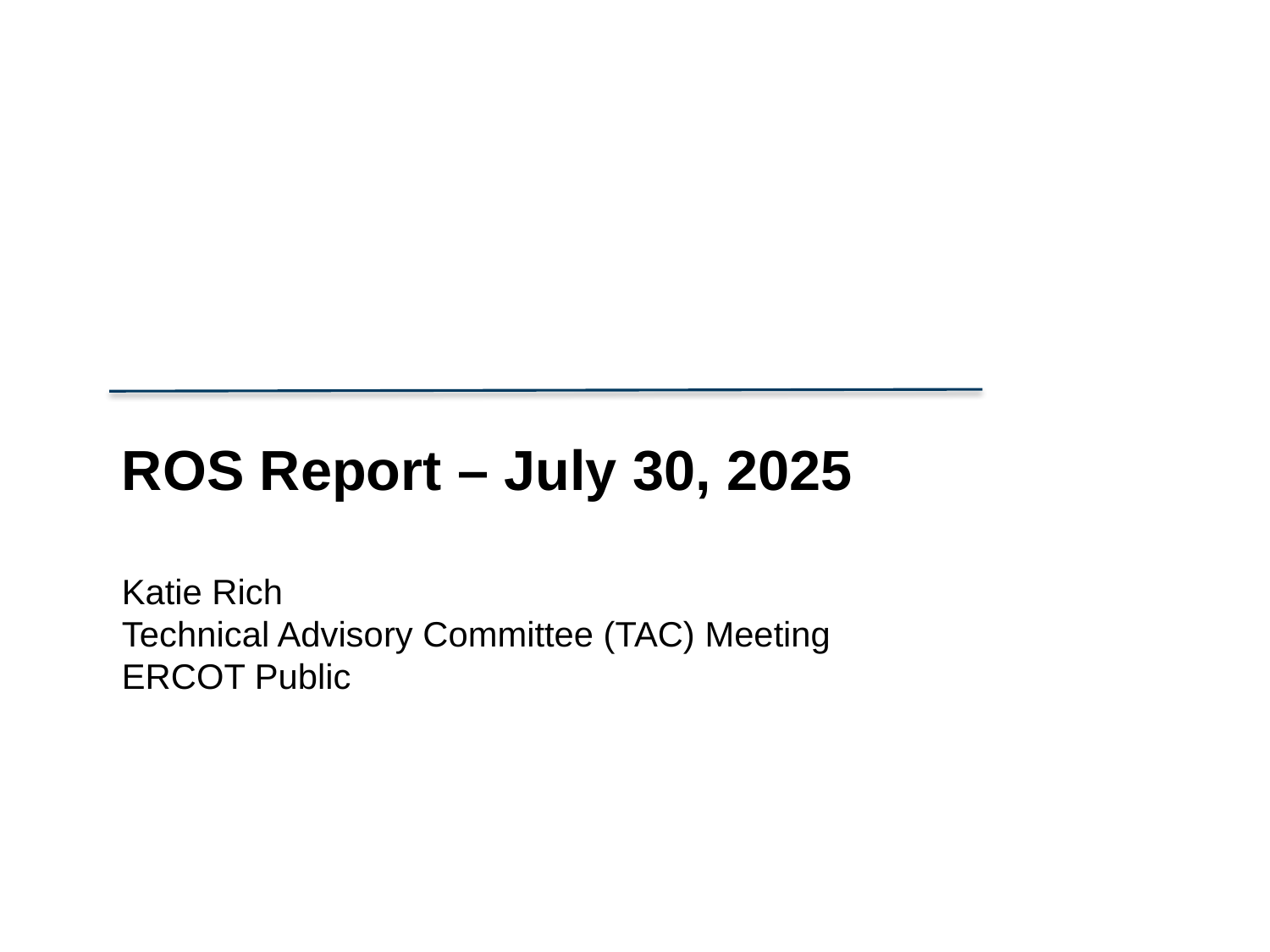

ROS Report – July 30, 2025

Katie Rich
Technical Advisory Committee (TAC) Meeting
ERCOT Public